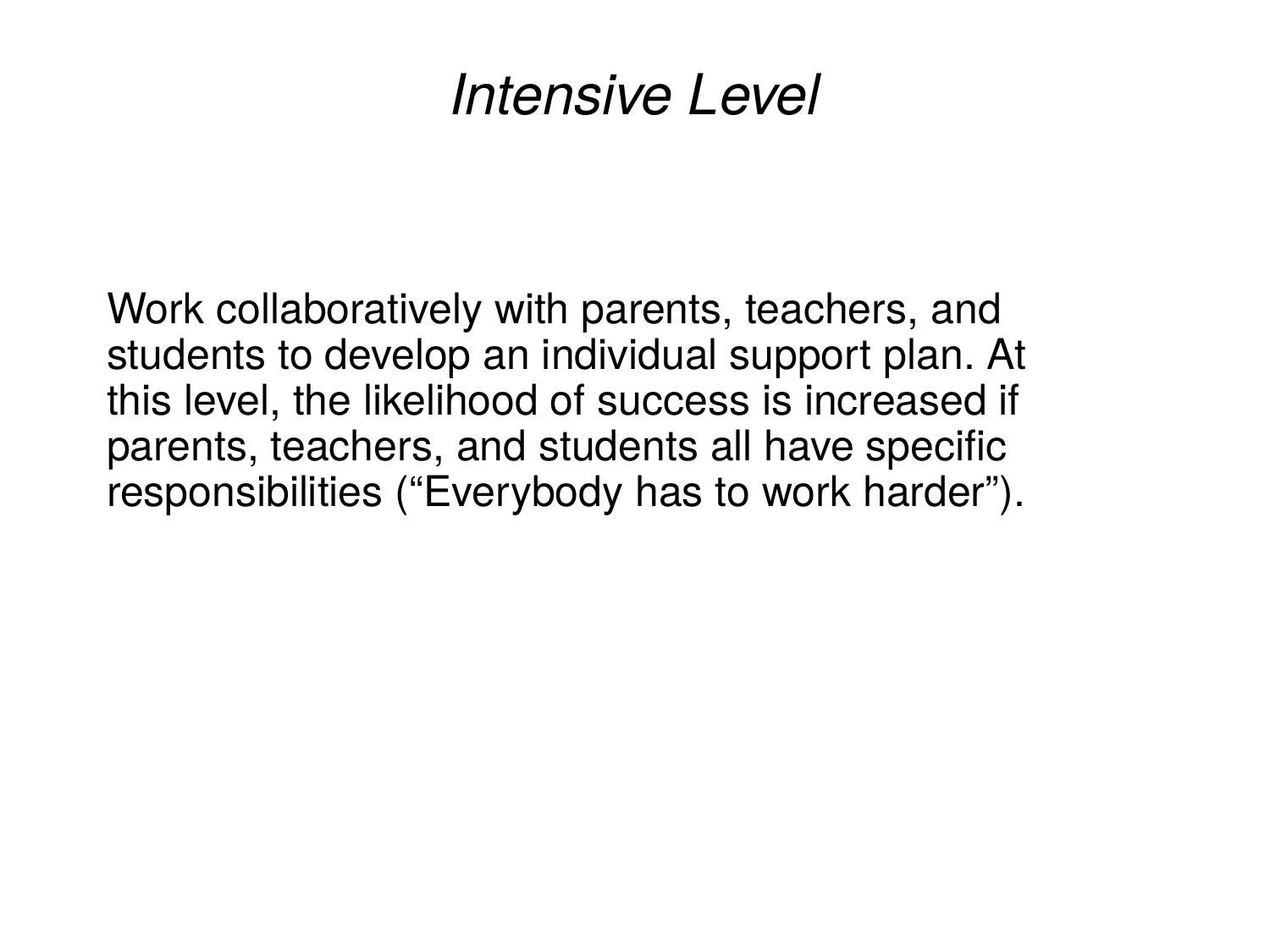

# Intensive Level
	Work collaboratively with parents, teachers, and students to develop an individual support plan. At this level, the likelihood of success is increased if parents, teachers, and students all have specific responsibilities (“Everybody has to work harder”).